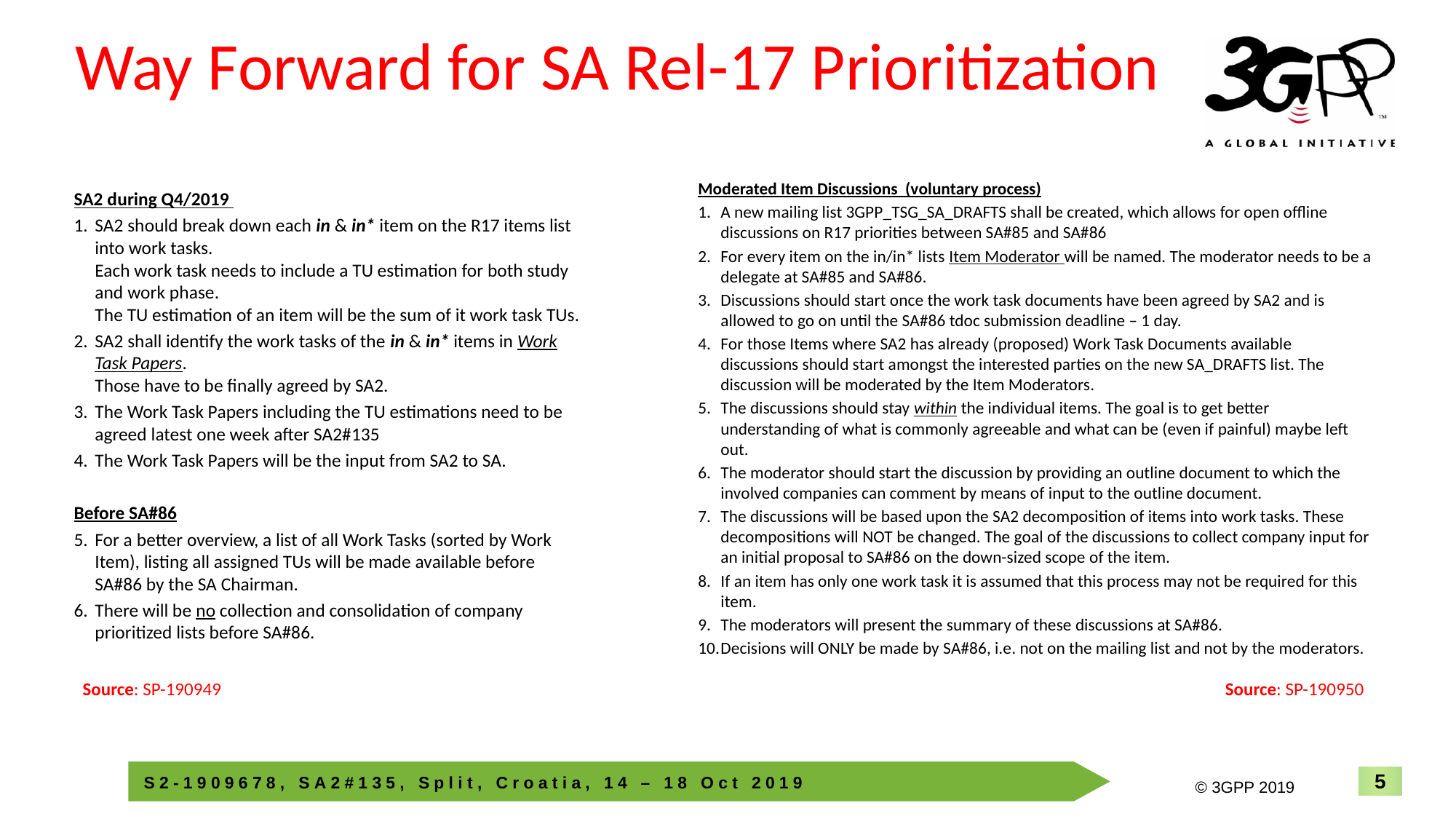

5
INTEL CONFIDENTIAL
# Way Forward for SA Rel-17 Prioritization
Moderated Item Discussions  (voluntary process)
A new mailing list 3GPP_TSG_SA_DRAFTS shall be created, which allows for open offline discussions on R17 priorities between SA#85 and SA#86
For every item on the in/in* lists Item Moderator will be named. The moderator needs to be a delegate at SA#85 and SA#86.
Discussions should start once the work task documents have been agreed by SA2 and is allowed to go on until the SA#86 tdoc submission deadline – 1 day.
For those Items where SA2 has already (proposed) Work Task Documents available discussions should start amongst the interested parties on the new SA_DRAFTS list. The discussion will be moderated by the Item Moderators.
The discussions should stay within the individual items. The goal is to get better understanding of what is commonly agreeable and what can be (even if painful) maybe left out.
The moderator should start the discussion by providing an outline document to which the involved companies can comment by means of input to the outline document.
The discussions will be based upon the SA2 decomposition of items into work tasks. These decompositions will NOT be changed. The goal of the discussions to collect company input for an initial proposal to SA#86 on the down-sized scope of the item.
If an item has only one work task it is assumed that this process may not be required for this item.
The moderators will present the summary of these discussions at SA#86.
Decisions will ONLY be made by SA#86, i.e. not on the mailing list and not by the moderators.

SA2 during Q4/2019
SA2 should break down each in & in* item on the R17 items list into work tasks.
Each work task needs to include a TU estimation for both study and work phase.
The TU estimation of an item will be the sum of it work task TUs.
SA2 shall identify the work tasks of the in & in* items in Work Task Papers.
Those have to be finally agreed by SA2.
The Work Task Papers including the TU estimations need to be agreed latest one week after SA2#135
The Work Task Papers will be the input from SA2 to SA.

Before SA#86
For a better overview, a list of all Work Tasks (sorted by Work Item), listing all assigned TUs will be made available before SA#86 by the SA Chairman.
There will be no collection and consolidation of company prioritized lists before SA#86.

Source: SP-190949
Source: SP-190950